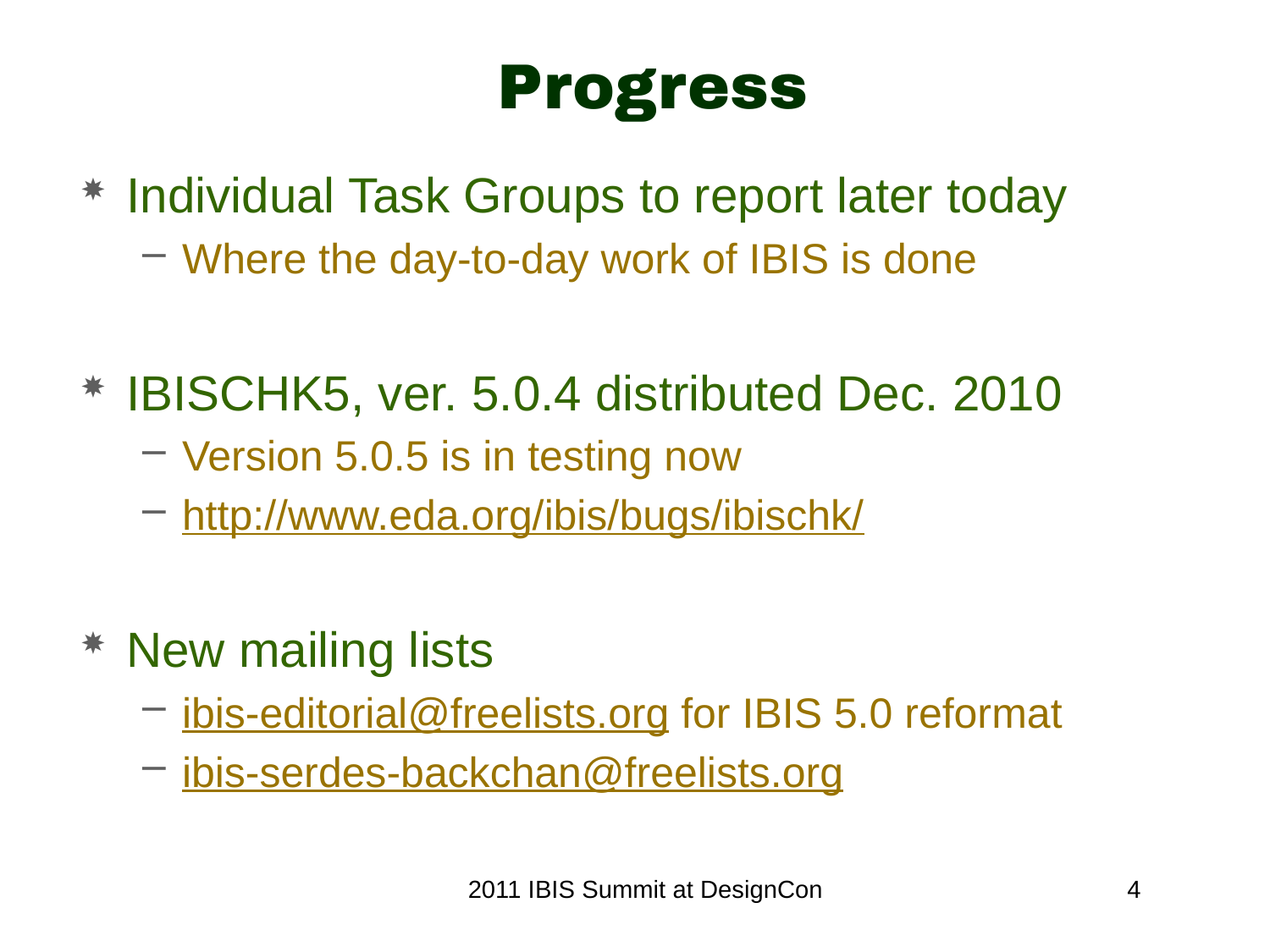

# Progress
Individual Task Groups to report later today
Where the day-to-day work of IBIS is done

IBISCHK5, ver. 5.0.4 distributed Dec. 2010
Version 5.0.5 is in testing now
http://www.eda.org/ibis/bugs/ibischk/

New mailing lists
ibis-editorial@freelists.org for IBIS 5.0 reformat
ibis-serdes-backchan@freelists.org

2011 IBIS Summit at DesignCon

4